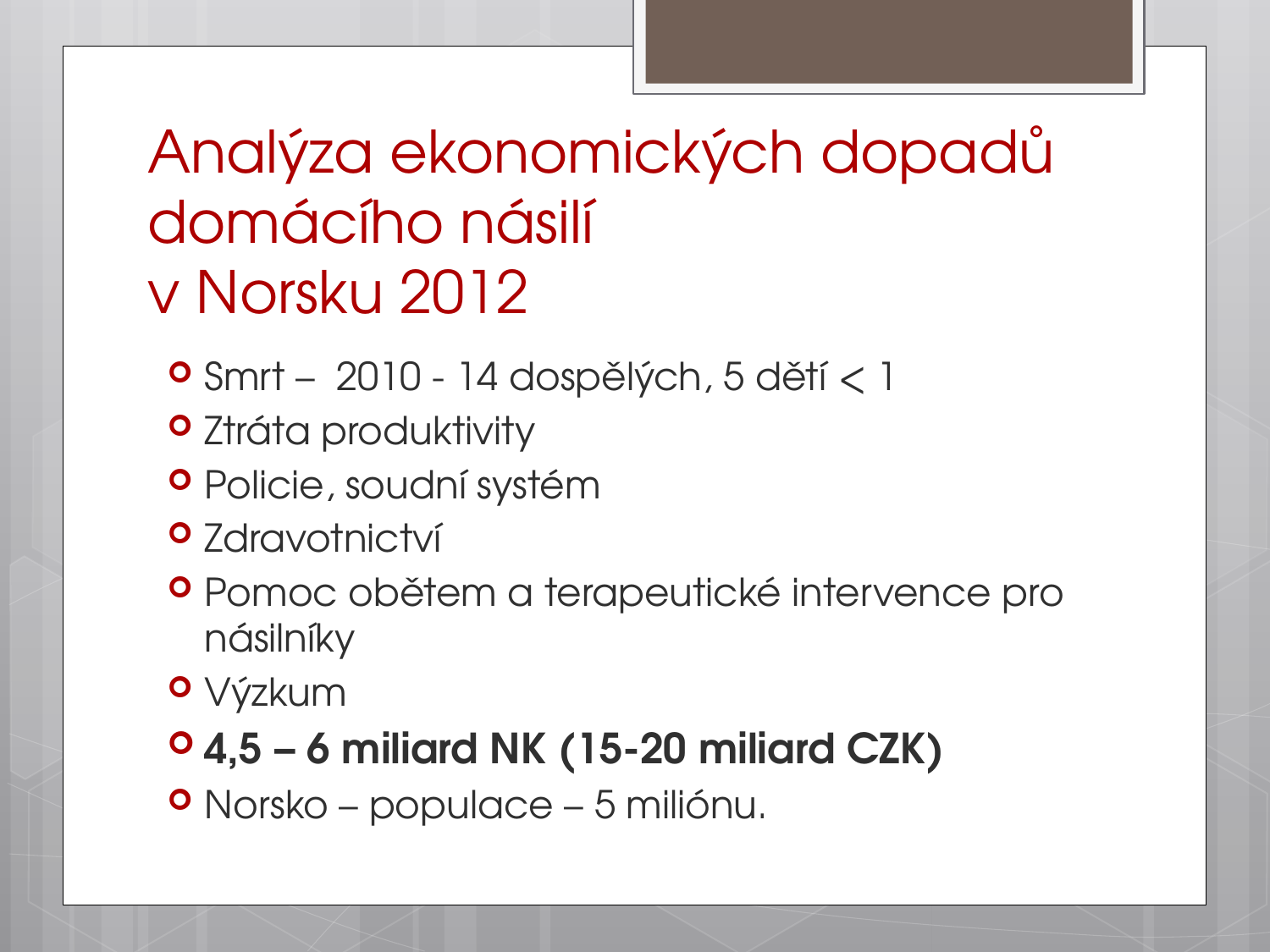

# Analýza ekonomických dopadů domácího násilí v Norsku 2012
Smrt –  2010 - 14 dospělých, 5 dětí < 1
Ztráta produktivity
Policie, soudní systém
Zdravotnictví
Pomoc obětem a terapeutické intervence pro násilníky
Výzkum
4,5 – 6 miliard NK (15-20 miliard CZK)
Norsko – populace – 5 miliónu.